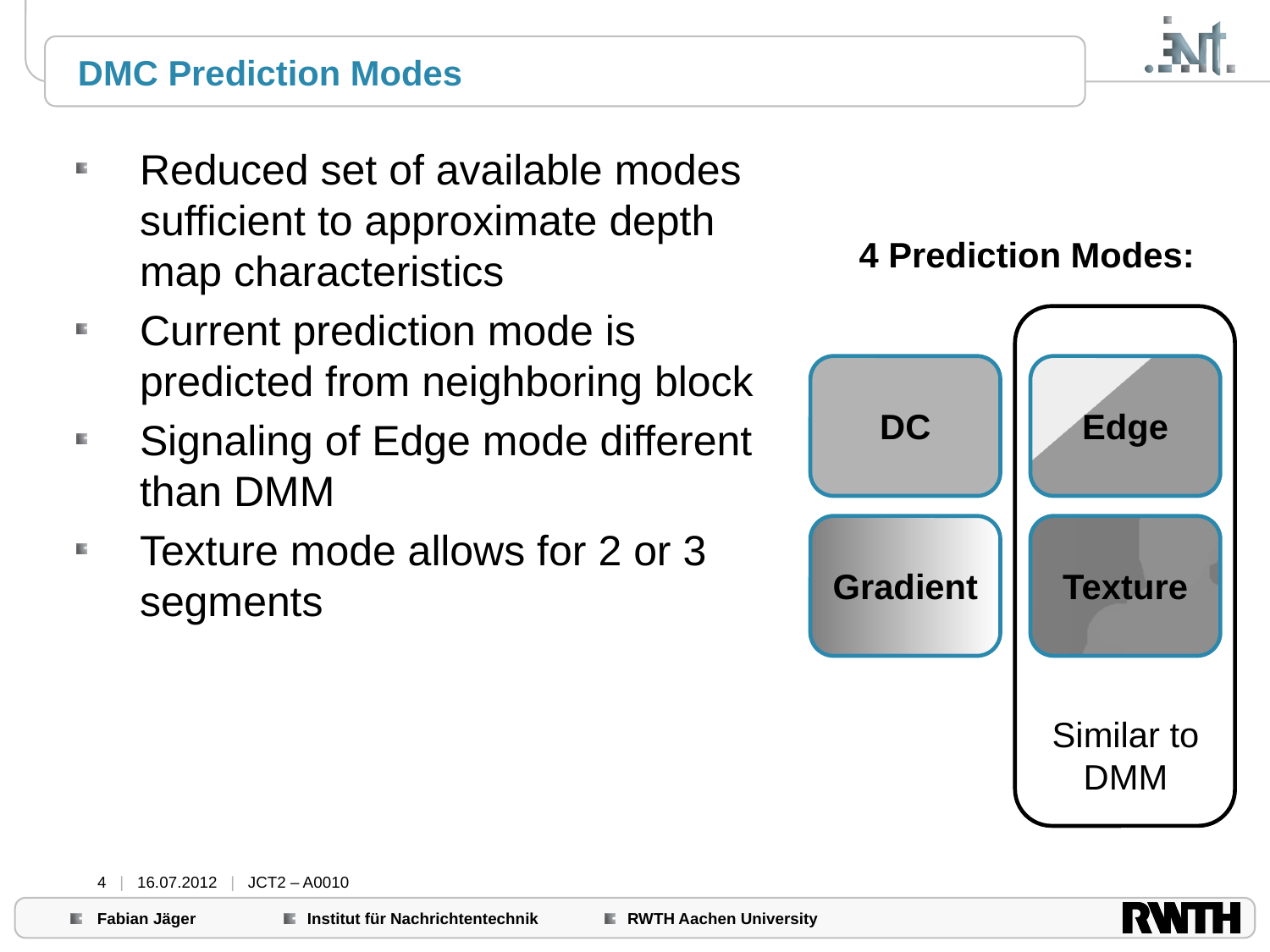

# DMC Prediction Modes
Reduced set of available modes sufficient to approximate depth map characteristics
Current prediction mode is predicted from neighboring block
Signaling of Edge mode different than DMM
Texture mode allows for 2 or 3 segments
4 Prediction Modes:

DC
Edge
Gradient
Texture
Similar to
DMM
4   |   16.07.2012   |   JCT2 – A0010